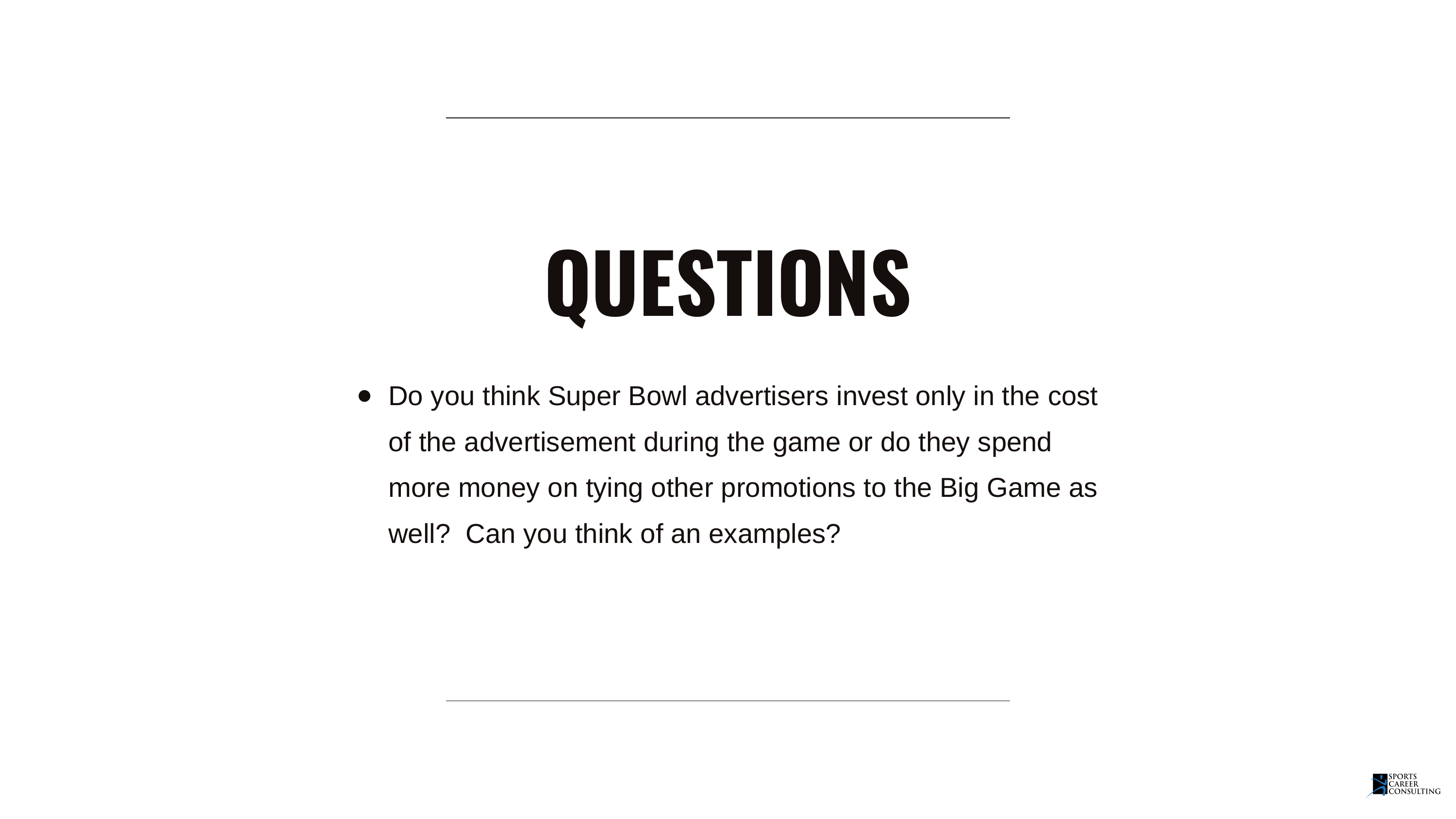

QUESTIONS
Do you think Super Bowl advertisers invest only in the cost of the advertisement during the game or do they spend more money on tying other promotions to the Big Game as well?  Can you think of an examples?